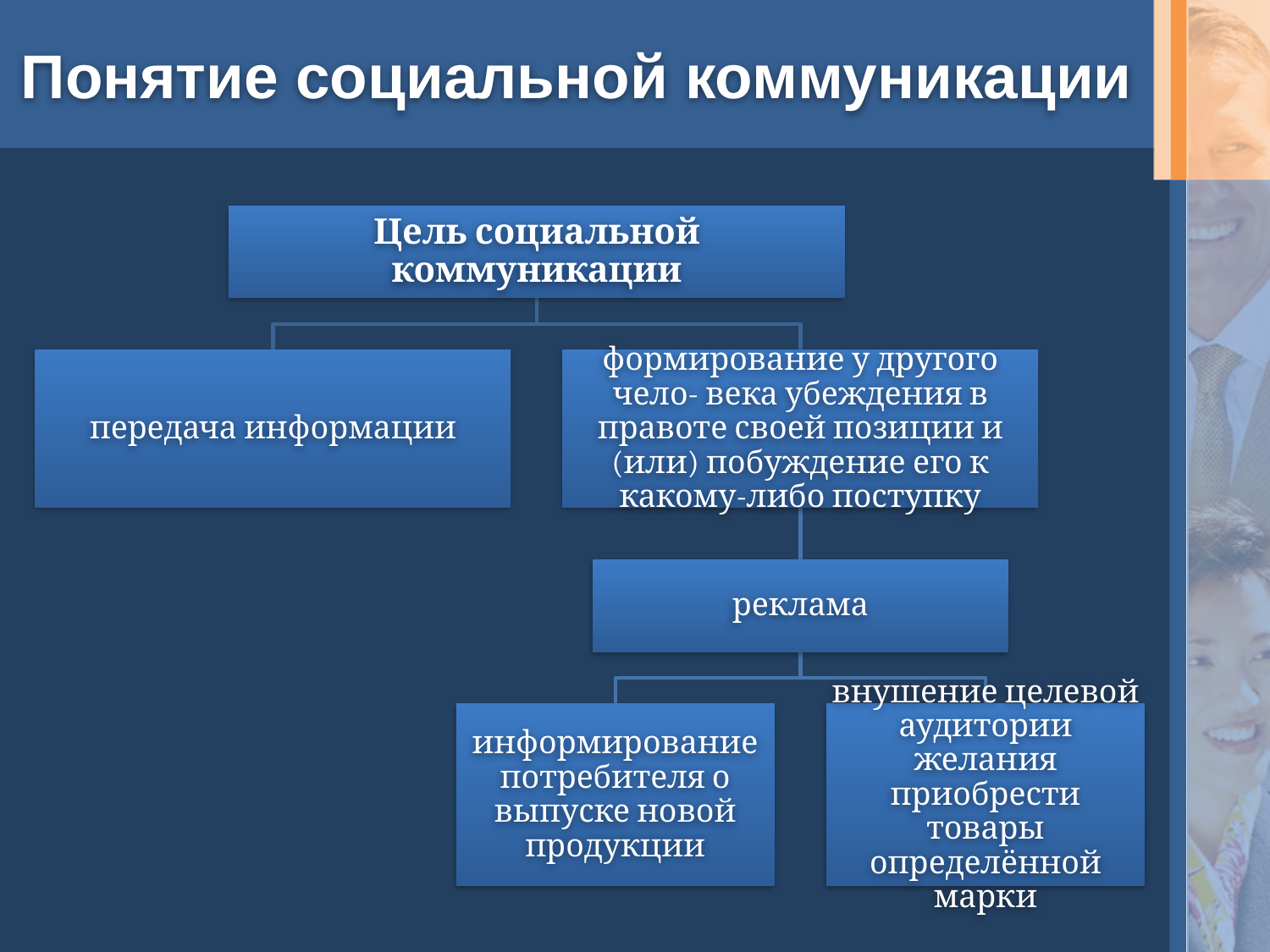

# Понятие социальной коммуникации

Цель социальной коммуникации

передача информации

формирование у другого чело- века убеждения в правоте своей позиции и (или) побуждение его к какому-либо поступку

реклама

информирование потребителя о выпуске новой продукции

внушение целевой аудитории желания приобрести товары определённой марки